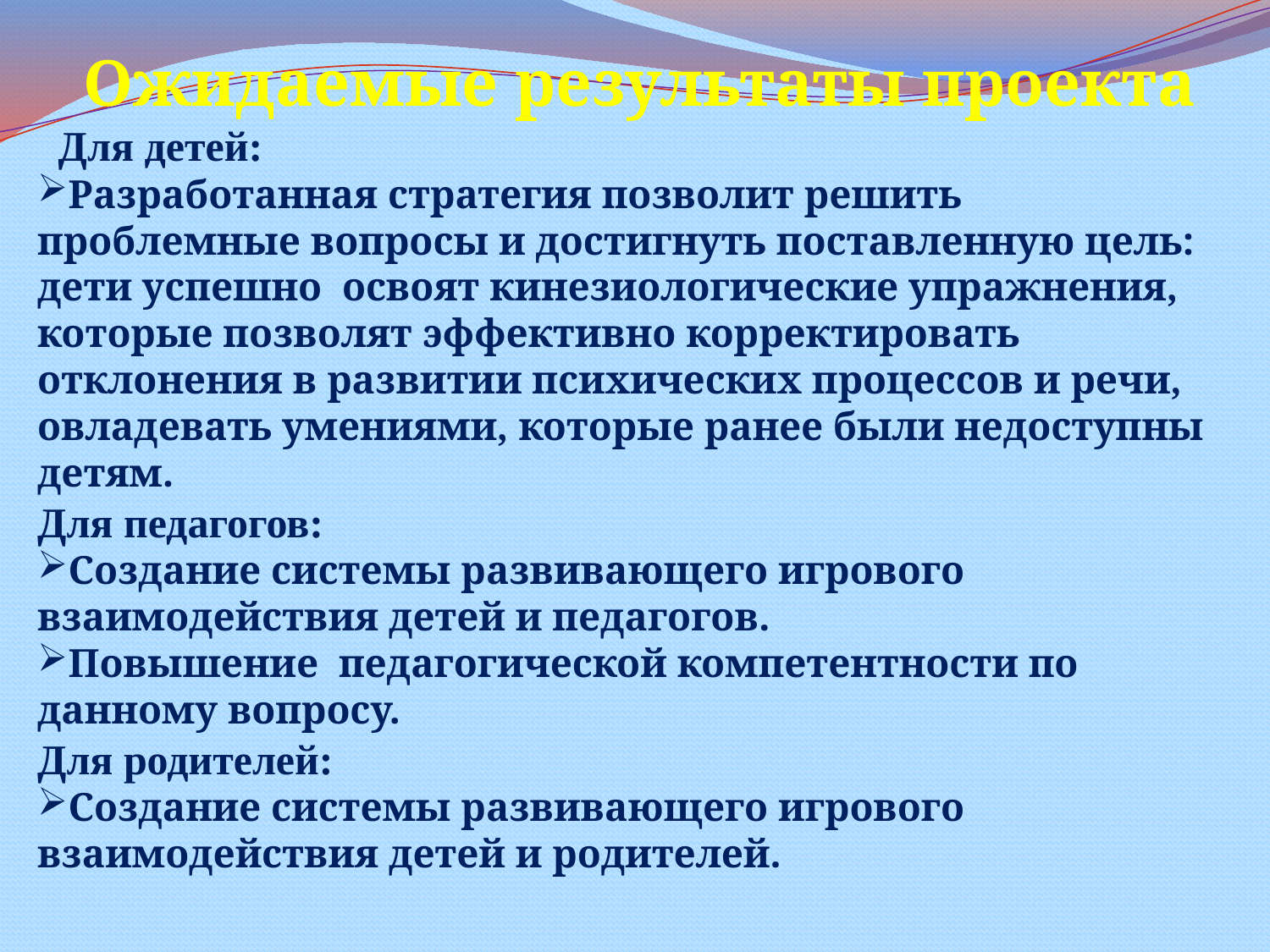

Ожидаемые результаты проекта
  Для детей:
Разработанная стратегия позволит решить проблемные вопросы и достигнуть поставленную цель: дети успешно  освоят кинезиологические упражнения, которые позволят эффективно корректировать отклонения в развитии психических процессов и речи, овладевать умениями, которые ранее были недоступны детям.
Для педагогов:
Создание системы развивающего игрового взаимодействия детей и педагогов.
Повышение  педагогической компетентности по данному вопросу.
Для родителей:
Создание системы развивающего игрового взаимодействия детей и родителей.